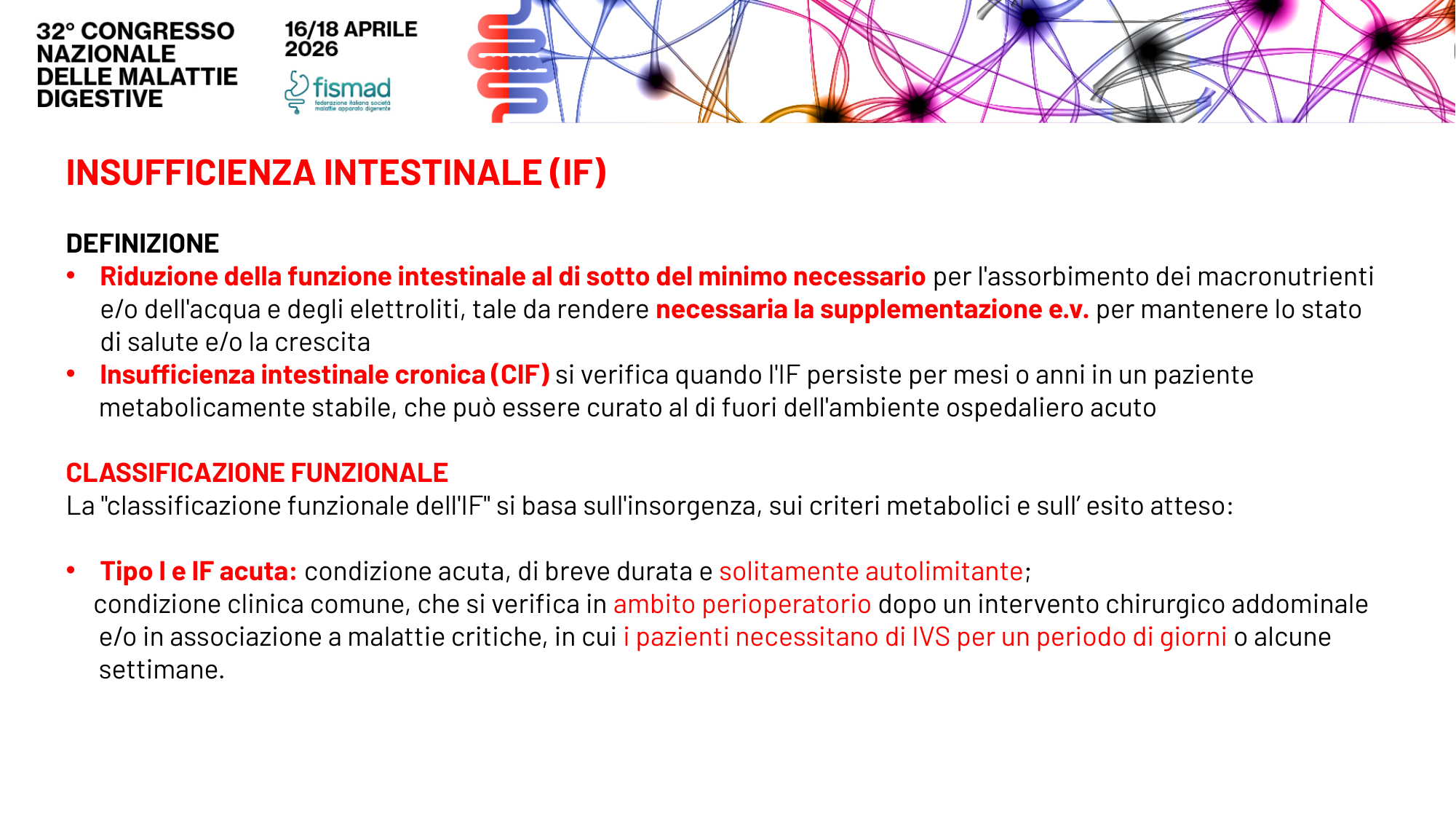

INSUFFICIENZA INTESTINALE (IF)

DEFINIZIONE
Riduzione della funzione intestinale al di sotto del minimo necessario per l'assorbimento dei macronutrienti e/o dell'acqua e degli elettroliti, tale da rendere necessaria la supplementazione e.v. per mantenere lo stato di salute e/o la crescita
Insufficienza intestinale cronica (CIF) si verifica quando l'IF persiste per mesi o anni in un paziente
      metabolicamente stabile, che può essere curato al di fuori dell'ambiente ospedaliero acuto

CLASSIFICAZIONE FUNZIONALE
La "classificazione funzionale dell'IF" si basa sull'insorgenza, sui criteri metabolici e sull’ esito atteso:

Tipo I e IF acuta: condizione acuta, di breve durata e solitamente autolimitante;
     condizione clinica comune, che si verifica in ambito perioperatorio dopo un intervento chirurgico addominale
      e/o in associazione a malattie critiche, in cui i pazienti necessitano di IVS per un periodo di giorni o alcune
      settimane.